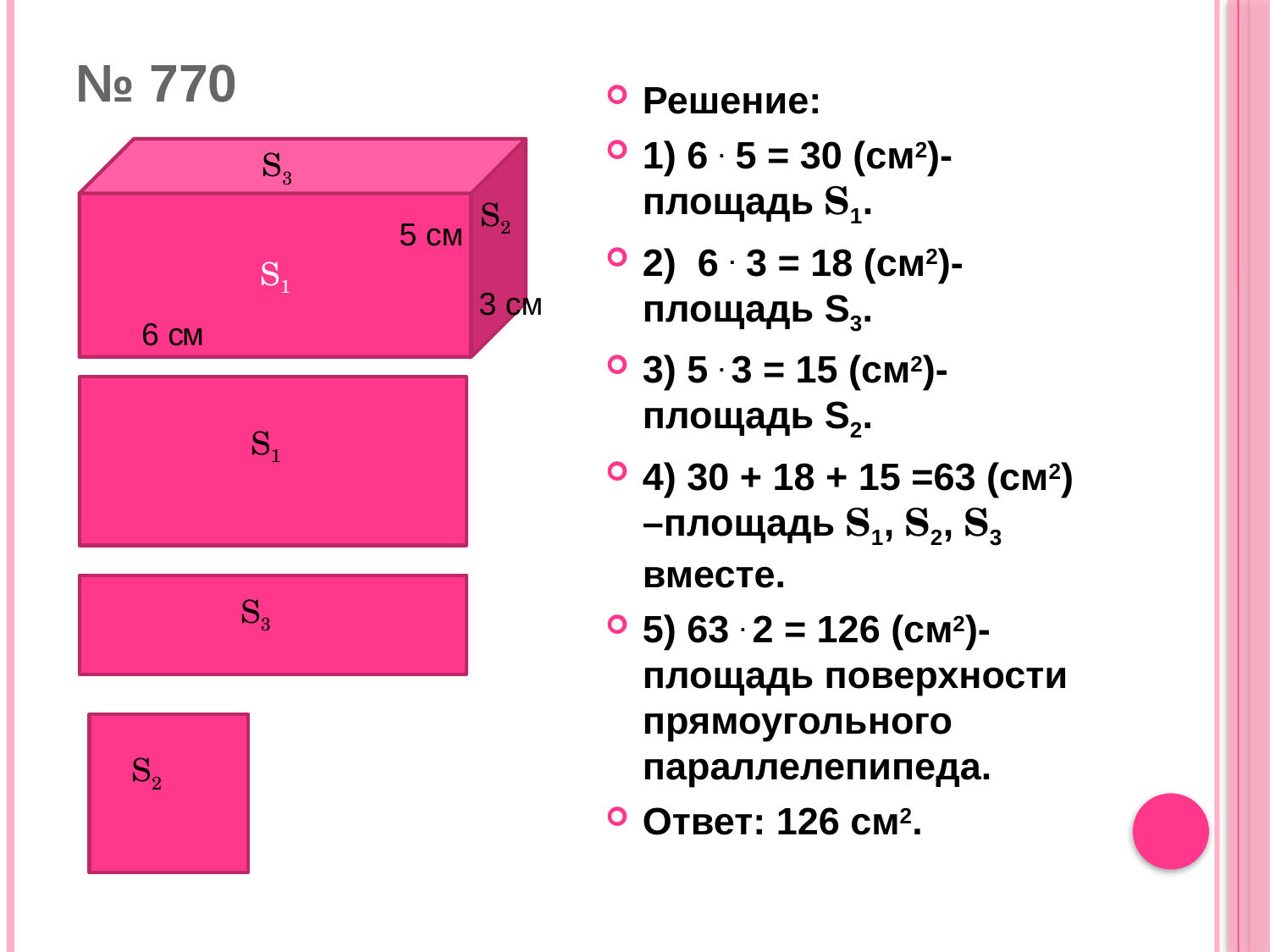

# № 770
Решение:
1) 6 . 5 = 30 (см2)-площадь S1.
2)  6 . 3 = 18 (см2)- площадь S3.
3) 5 . 3 = 15 (см2)- площадь S2.
4) 30 + 18 + 15 =63 (см2) –площадь S1, S2, S3 вместе.
5) 63 . 2 = 126 (см2)-площадь поверхности прямоугольного параллелепипеда.
Ответ: 126 см2.
S1
S3
S2
5 см

3 см
6 cм

S1

S3

S2